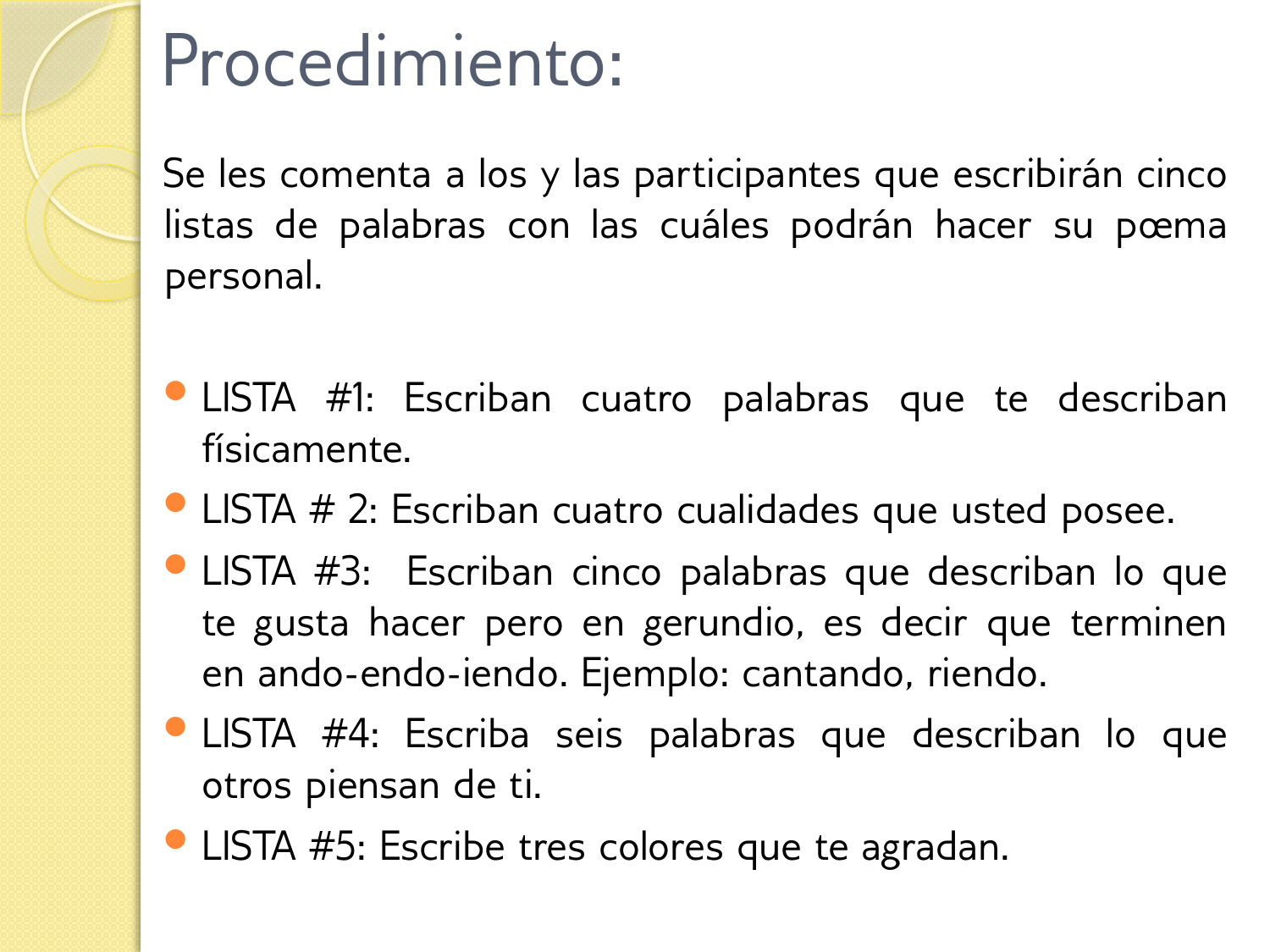

# Procedimiento:
Se les comenta a los y las participantes que escribirán cinco listas de palabras con las cuáles podrán hacer su poema personal.

LISTA #1: Escriban cuatro palabras que te describan físicamente.
LISTA # 2: Escriban cuatro cualidades que usted posee.
LISTA #3:  Escriban cinco palabras que describan lo que te gusta hacer pero en gerundio, es decir que terminen en ando-endo-iendo. Ejemplo: cantando, riendo.
LISTA #4: Escriba seis palabras que describan lo que otros piensan de ti.
LISTA #5: Escribe tres colores que te agradan.